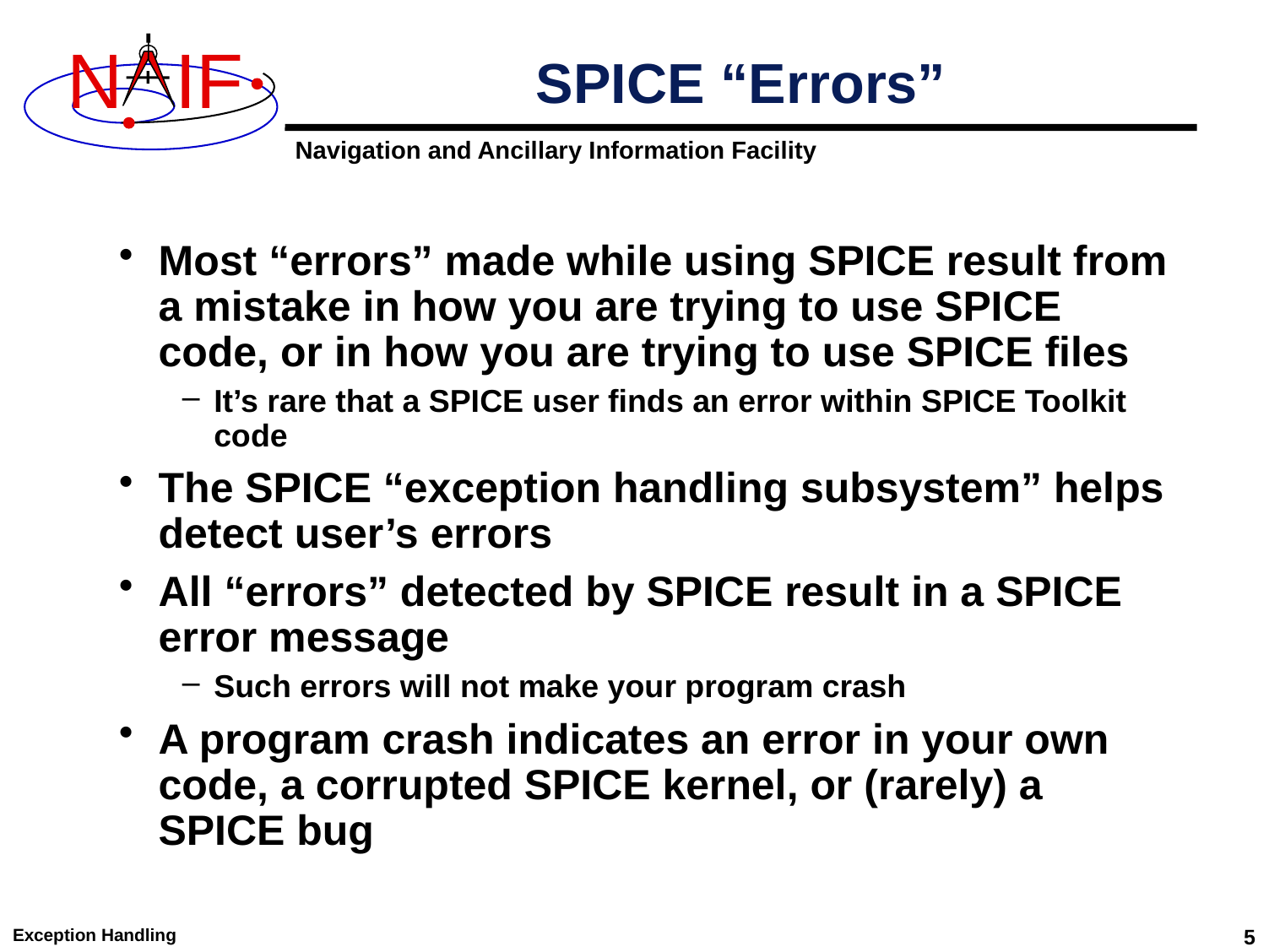

# SPICE “Errors”
Most “errors” made while using SPICE result from a mistake in how you are trying to use SPICE code, or in how you are trying to use SPICE files
It’s rare that a SPICE user finds an error within SPICE Toolkit code
The SPICE “exception handling subsystem” helps detect user’s errors
All “errors” detected by SPICE result in a SPICE error message
Such errors will not make your program crash
A program crash indicates an error in your own code, a corrupted SPICE kernel, or (rarely) a SPICE bug
Exception Handling
5